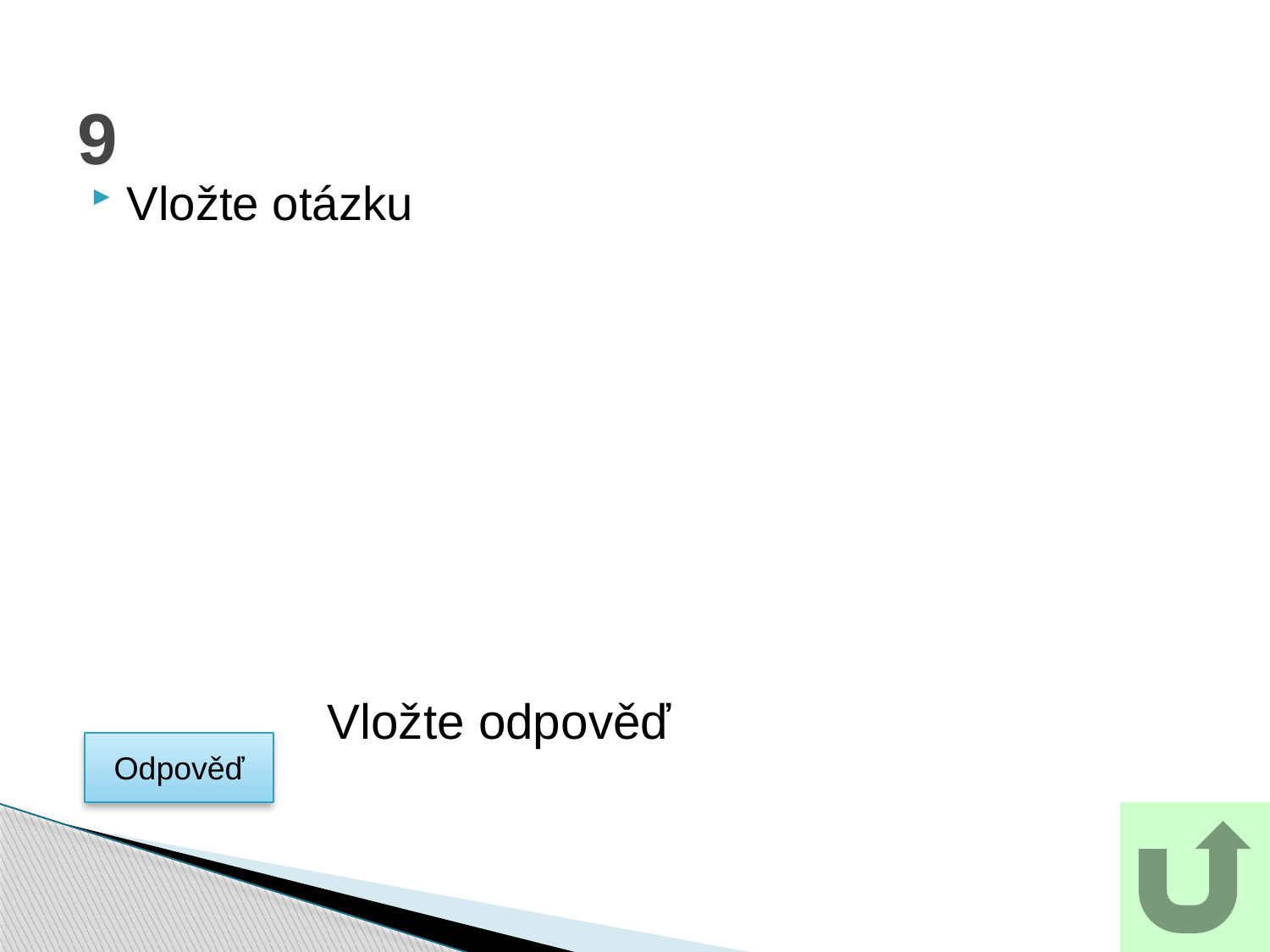

# 9
Vložte otázku

Vložte odpověď
Odpověď